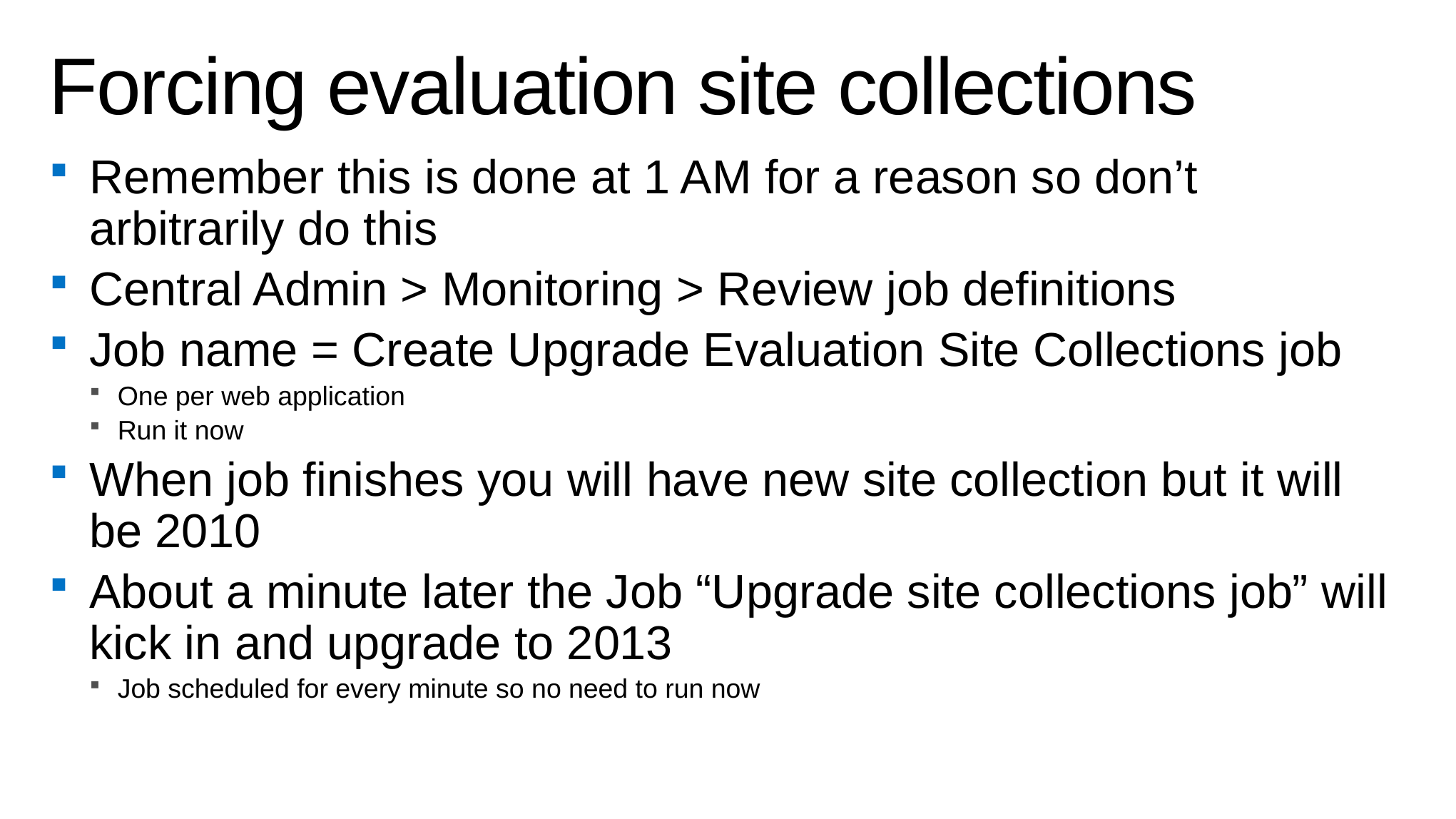

# Forcing evaluation site collections
Remember this is done at 1 AM for a reason so don’t arbitrarily do this
Central Admin > Monitoring > Review job definitions
Job name = Create Upgrade Evaluation Site Collections job
One per web application
Run it now
When job finishes you will have new site collection but it will be 2010
About a minute later the Job “Upgrade site collections job” will kick in and upgrade to 2013
Job scheduled for every minute so no need to run now